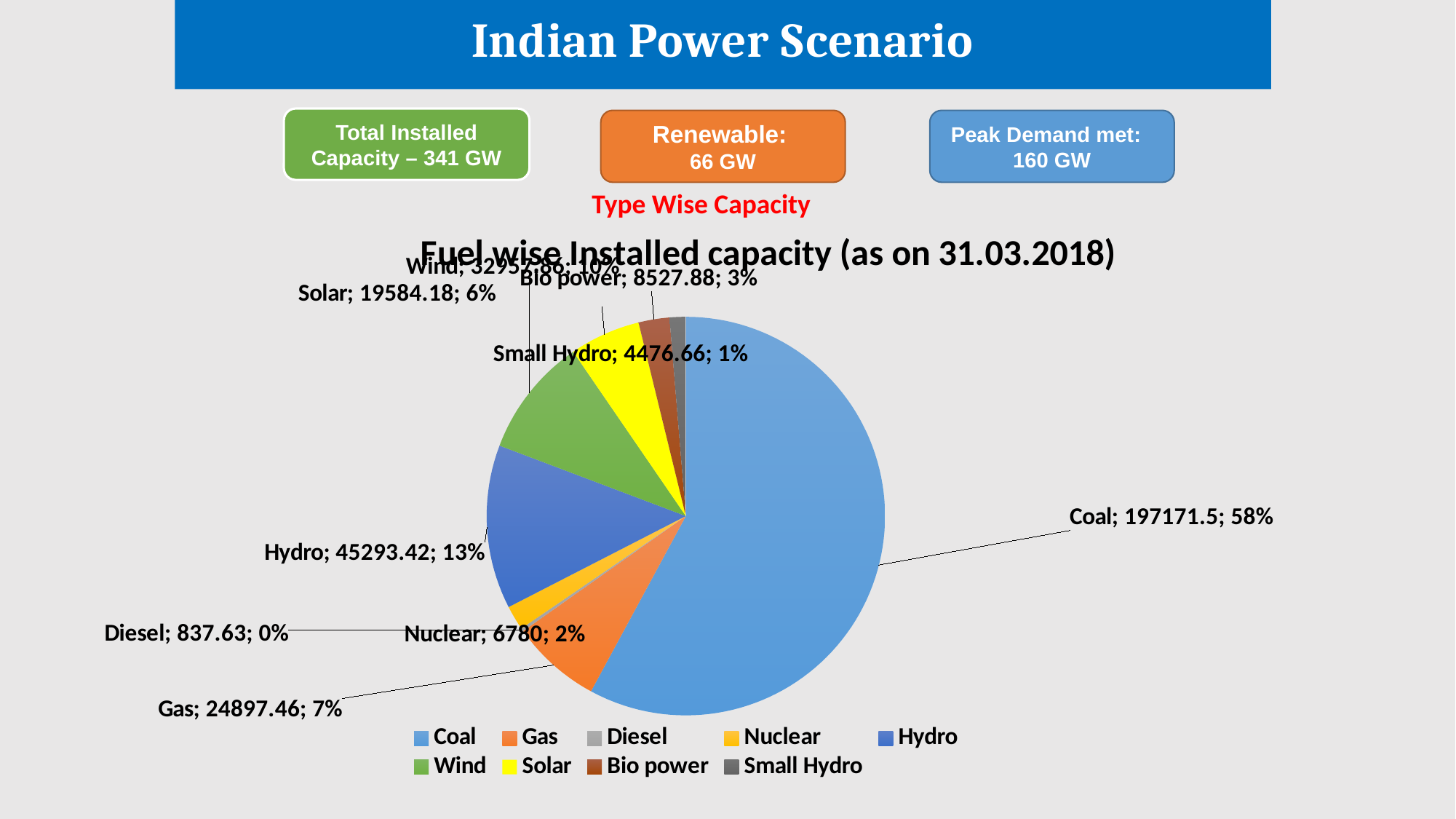

Indian Power Scenario
Total Installed Capacity – 341 GW
Renewable:
66 GW
Peak Demand met:
160 GW
Type Wise Capacity

[unsupported chart]